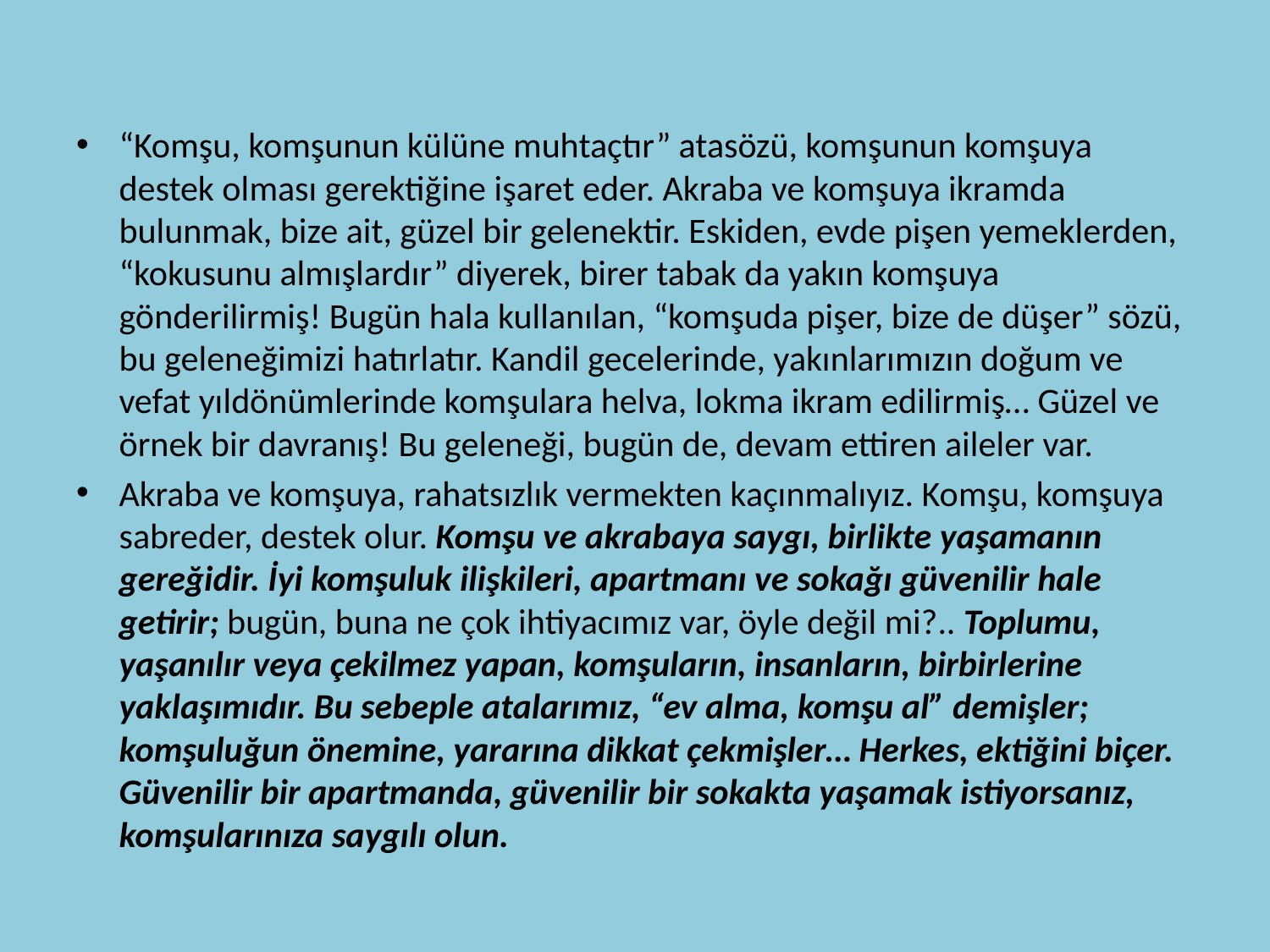

#
“Komşu, komşunun külüne muhtaçtır” atasözü, komşunun komşuya destek olması gerektiğine işaret eder. Akraba ve komşuya ikramda bulunmak, bize ait, güzel bir gelenektir. Eskiden, evde pişen yemeklerden, “kokusunu almışlardır” diyerek, birer tabak da yakın komşuya gönderilirmiş! Bugün hala kullanılan, “komşuda pişer, bize de düşer” sözü, bu geleneğimizi hatırlatır. Kandil gecelerinde, yakınlarımızın doğum ve vefat yıldönümlerinde komşulara helva, lokma ikram edilirmiş… Güzel ve örnek bir davranış! Bu geleneği, bugün de, devam ettiren aileler var.
Akraba ve komşuya, rahatsızlık vermekten kaçınmalıyız. Komşu, komşuya sabreder, destek olur. Komşu ve akrabaya saygı, birlikte yaşamanın gereğidir. İyi komşuluk ilişkileri, apartmanı ve sokağı güvenilir hale getirir; bugün, buna ne çok ihtiyacımız var, öyle değil mi?.. Toplumu, yaşanılır veya çekilmez yapan, komşuların, insanların, birbirlerine yaklaşımıdır. Bu sebeple atalarımız, “ev alma, komşu al” demişler; komşuluğun önemine, yararına dikkat çekmişler… Herkes, ektiğini biçer. Güvenilir bir apartmanda, güvenilir bir sokakta yaşamak istiyorsanız, komşularınıza saygılı olun.